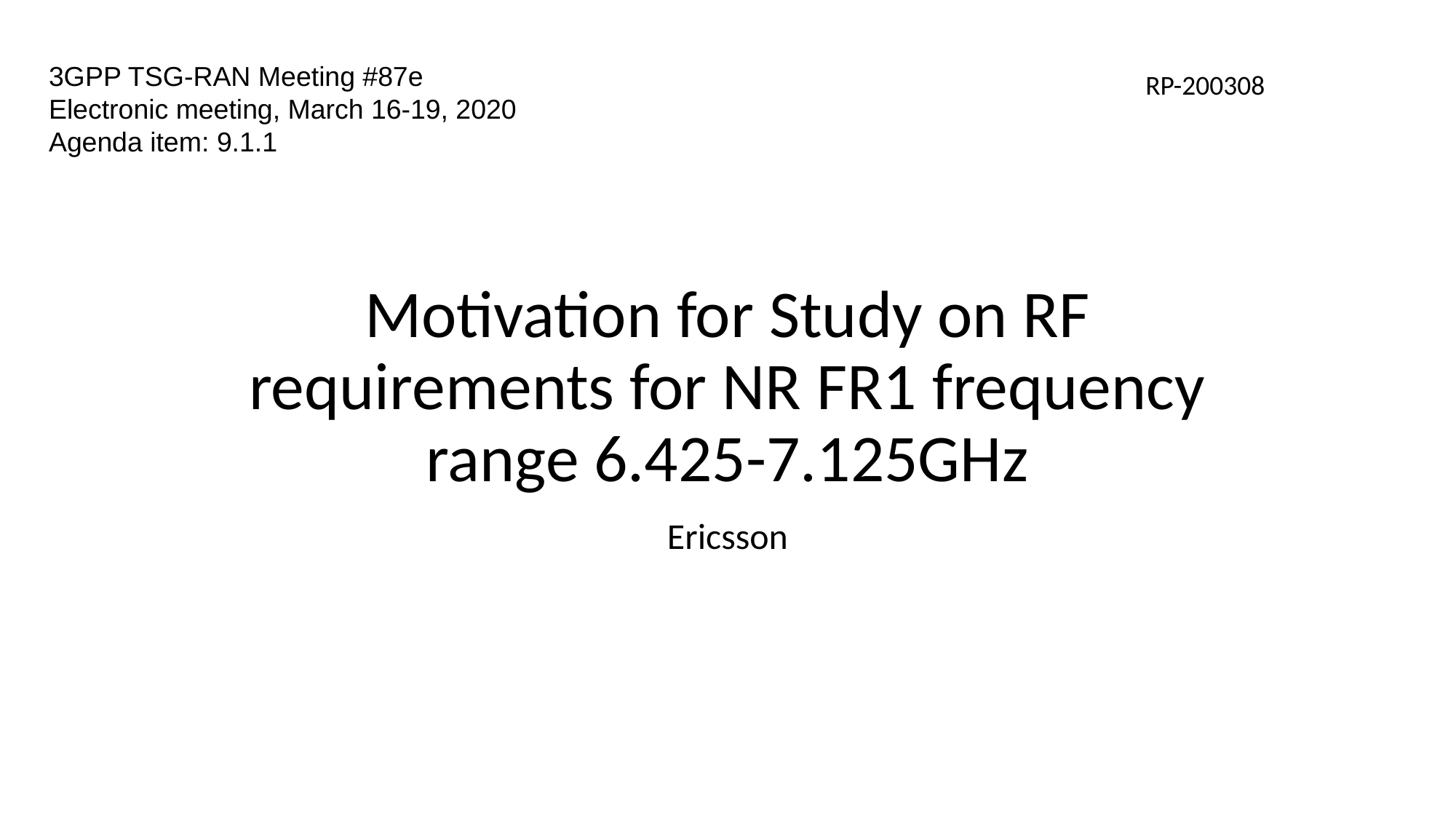

3GPP TSG-RAN Meeting #87e
Electronic meeting, March 16-19, 2020
Agenda item: 9.1.1
RP-200308
# Motivation for Study on RF requirements for NR FR1 frequency range 6.425-7.125GHz
Ericsson